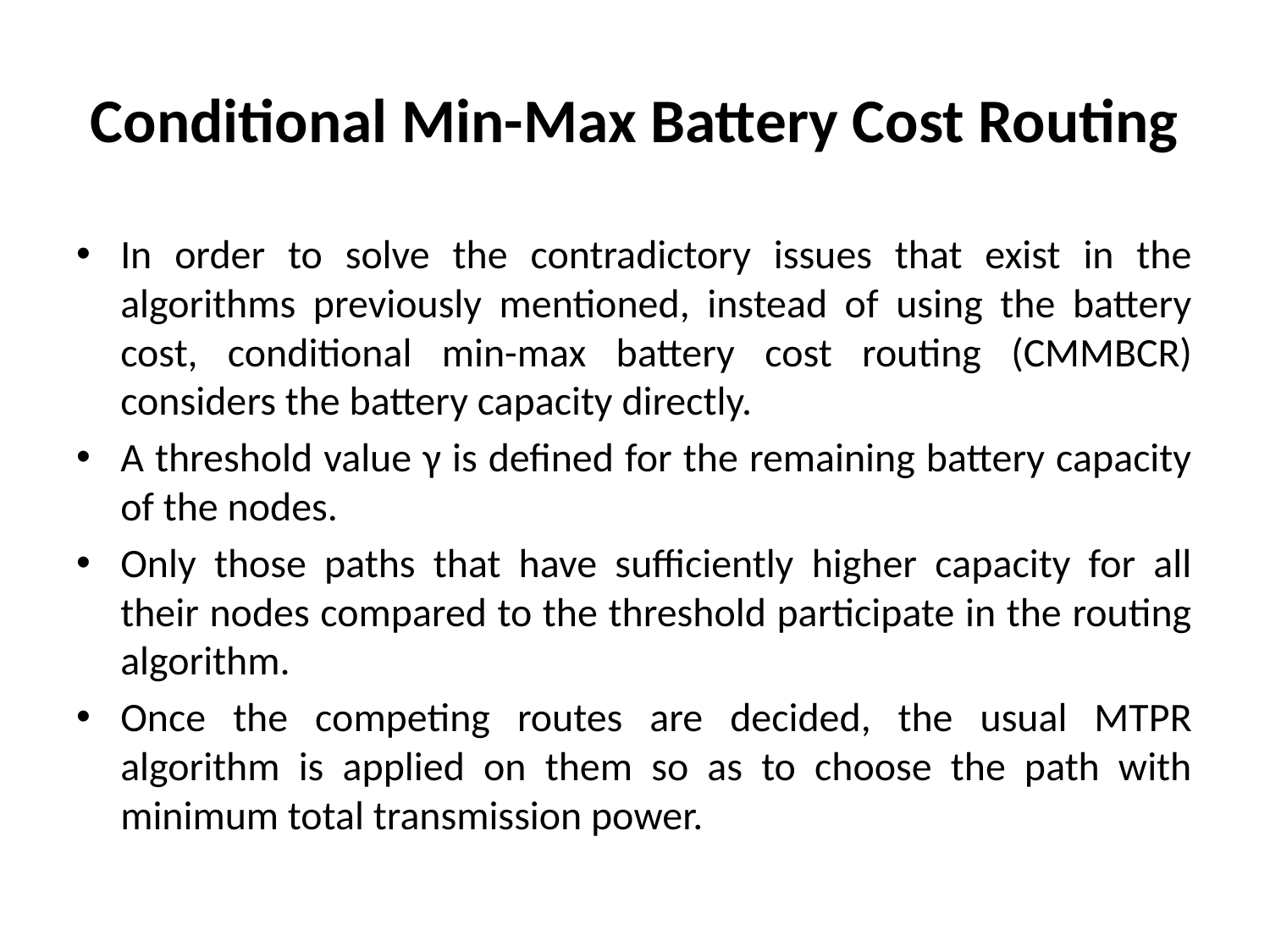

# Conditional Min-Max Battery Cost Routing
In order to solve the contradictory issues that exist in the algorithms previously mentioned, instead of using the battery cost, conditional min-max battery cost routing (CMMBCR) considers the battery capacity directly.
A threshold value γ is defined for the remaining battery capacity of the nodes.
Only those paths that have sufficiently higher capacity for all their nodes compared to the threshold participate in the routing algorithm.
Once the competing routes are decided, the usual MTPR algorithm is applied on them so as to choose the path with minimum total transmission power.